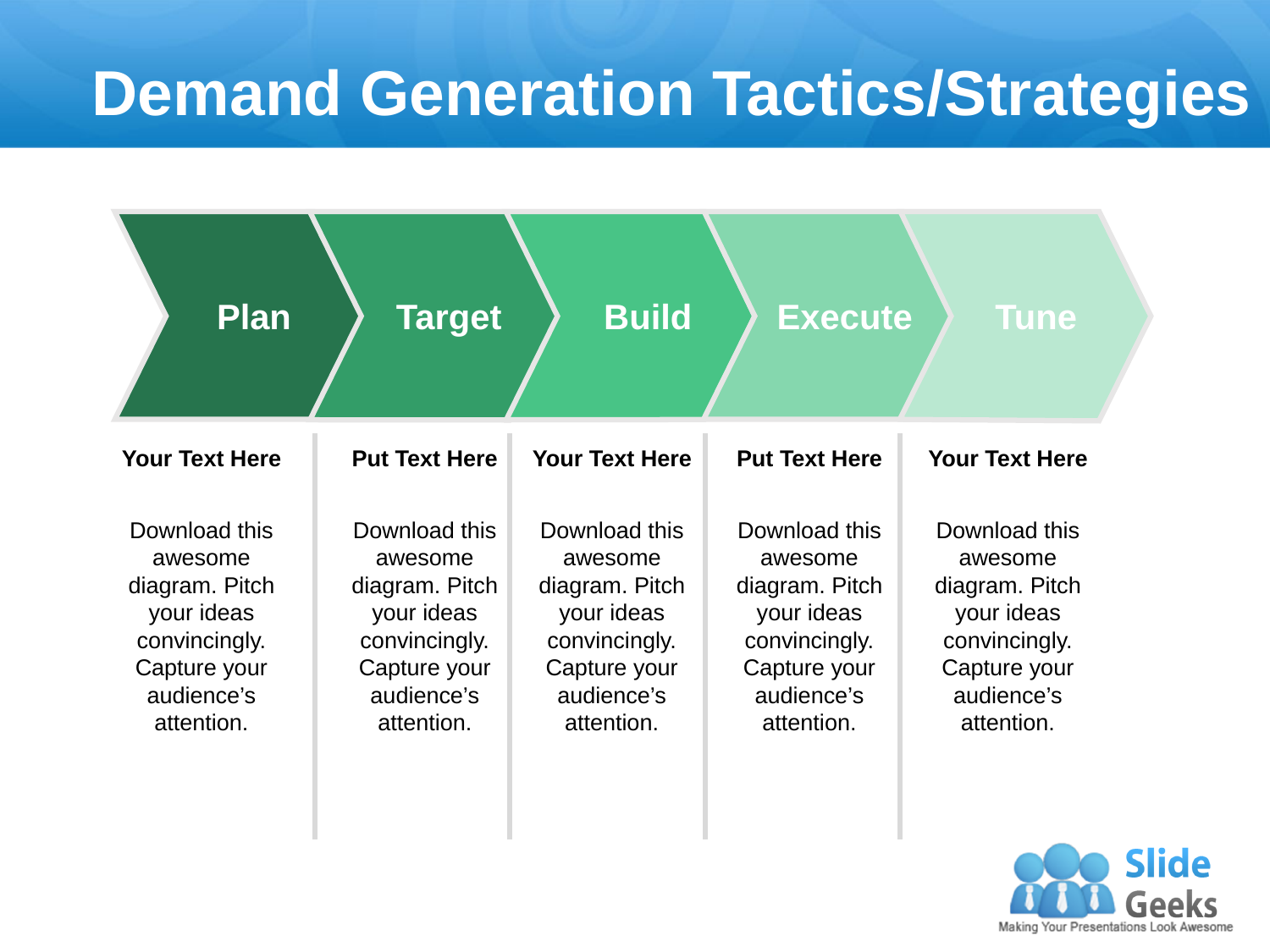

Demand Generation Tactics/Strategies

Build

Execute

Tune

Plan

Target
Your Text Here
Download this awesome diagram. Pitch your ideas convincingly. Capture your audience’s attention.
Put Text Here
Download this awesome diagram. Pitch your ideas convincingly. Capture your audience’s attention.
Your Text Here
Download this awesome diagram. Pitch your ideas convincingly. Capture your audience’s attention.
Put Text Here
Download this awesome diagram. Pitch your ideas convincingly. Capture your audience’s attention.
Your Text Here
Download this awesome diagram. Pitch your ideas convincingly. Capture your audience’s attention.